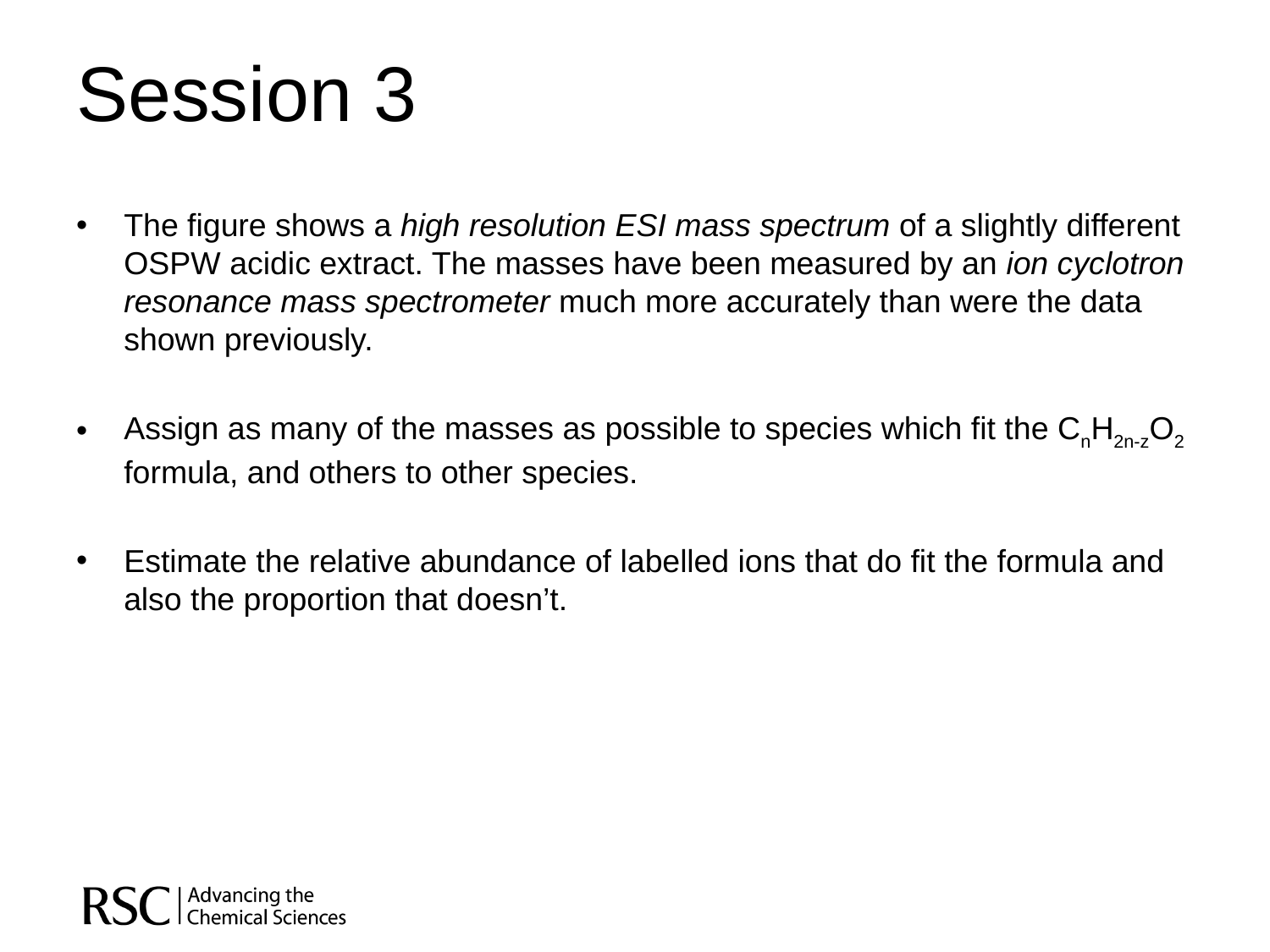

# Session 3
The figure shows a high resolution ESI mass spectrum of a slightly different OSPW acidic extract. The masses have been measured by an ion cyclotron resonance mass spectrometer much more accurately than were the data shown previously.

Assign as many of the masses as possible to species which fit the CnH2n-zO2 formula, and others to other species.

Estimate the relative abundance of labelled ions that do fit the formula and also the proportion that doesn’t.